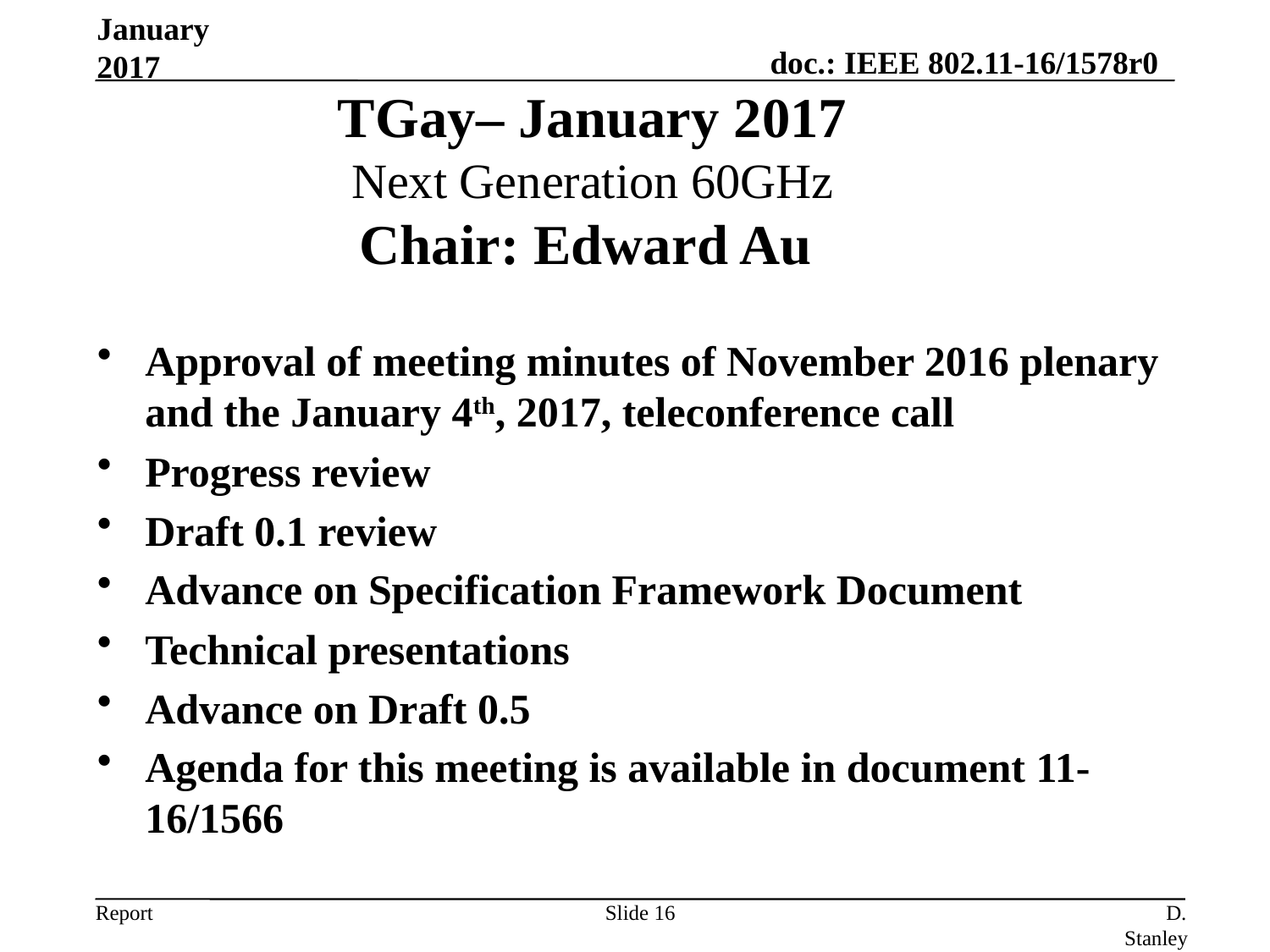

January 2017
TGay– January 2017
Next Generation 60GHz
Chair: Edward Au
Approval of meeting minutes of November 2016 plenary and the January 4th, 2017, teleconference call
Progress review
Draft 0.1 review
Advance on Specification Framework Document
Technical presentations
Advance on Draft 0.5
Agenda for this meeting is available in document 11-16/1566
Slide 16
D. Stanley, HP Enterprise